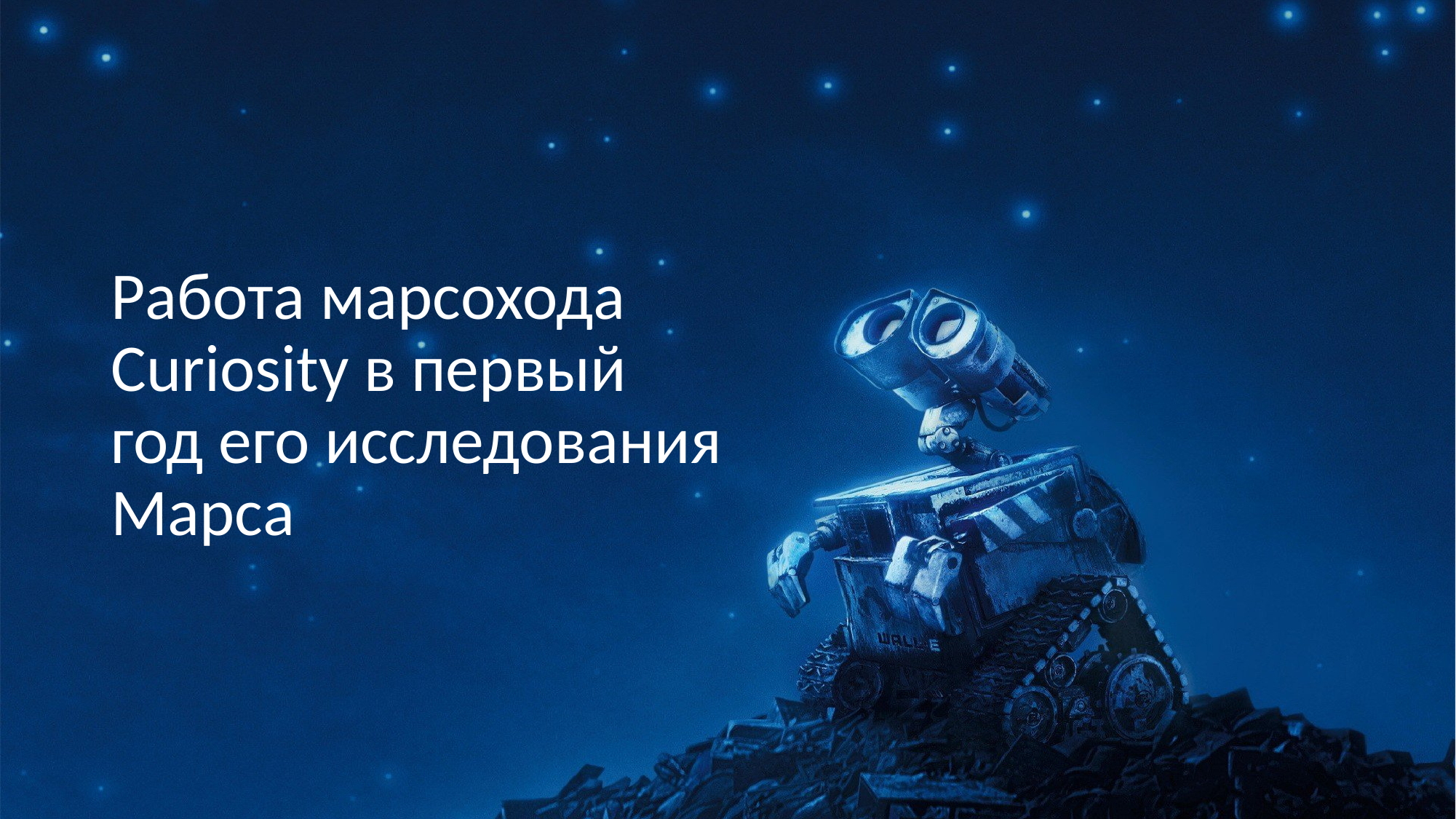

# Работа марсохода Curiosity в первый год его исследования Марса